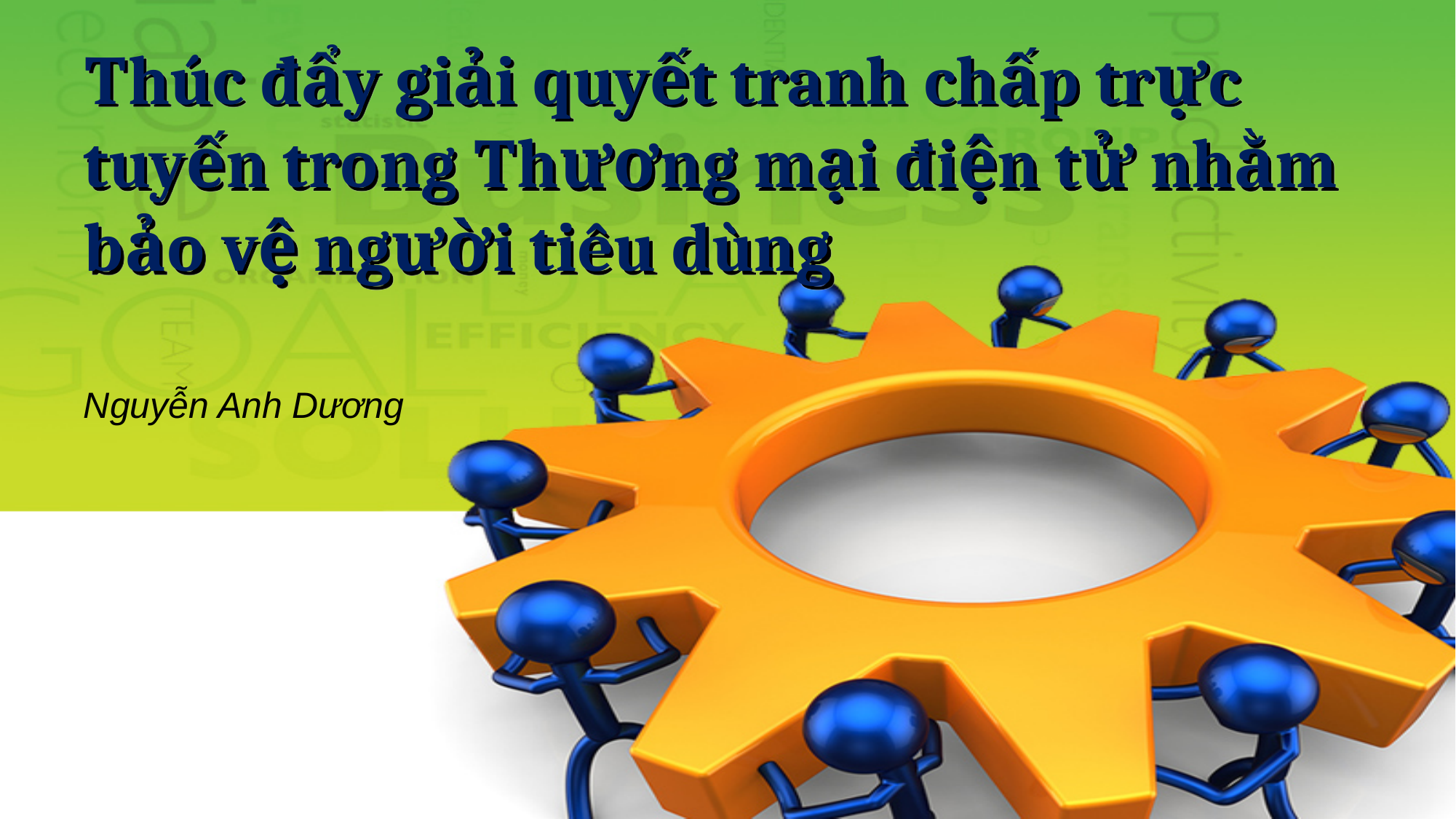

# Thúc đẩy giải quyết tranh chấp trực tuyến trong Thương mại điện tử nhằm bảo vệ người tiêu dùng
Nguyễn Anh Dương